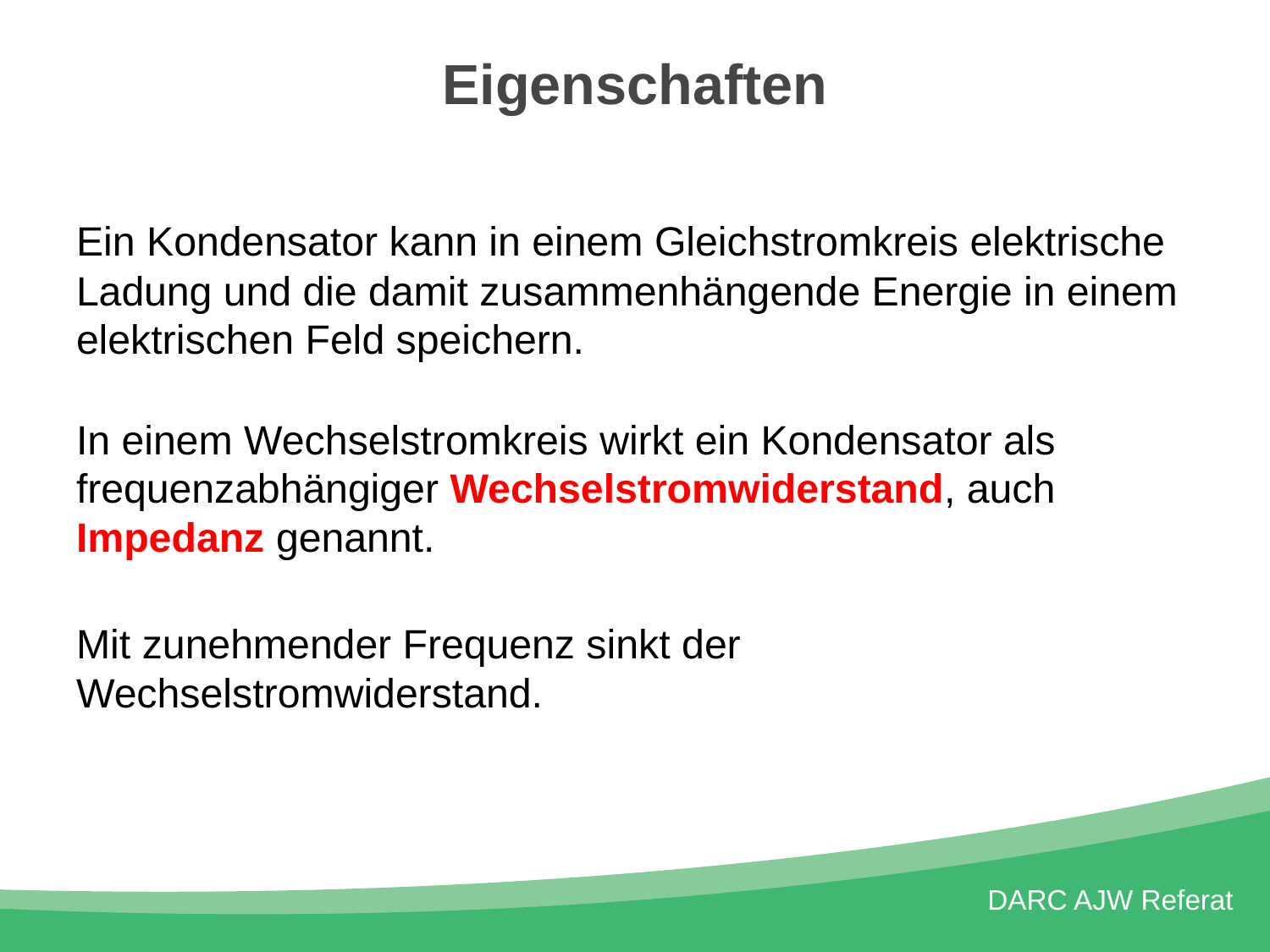

# Eigenschaften

Ein Kondensator kann in einem Gleichstromkreis elektrische Ladung und die damit zusammenhängende Energie in einem
elektrischen Feld speichern.
In einem Wechselstromkreis wirkt ein Kondensator als frequenzabhängiger Wechselstromwiderstand, auch
Impedanz genannt.
Mit zunehmender Frequenz sinkt der Wechselstromwiderstand.